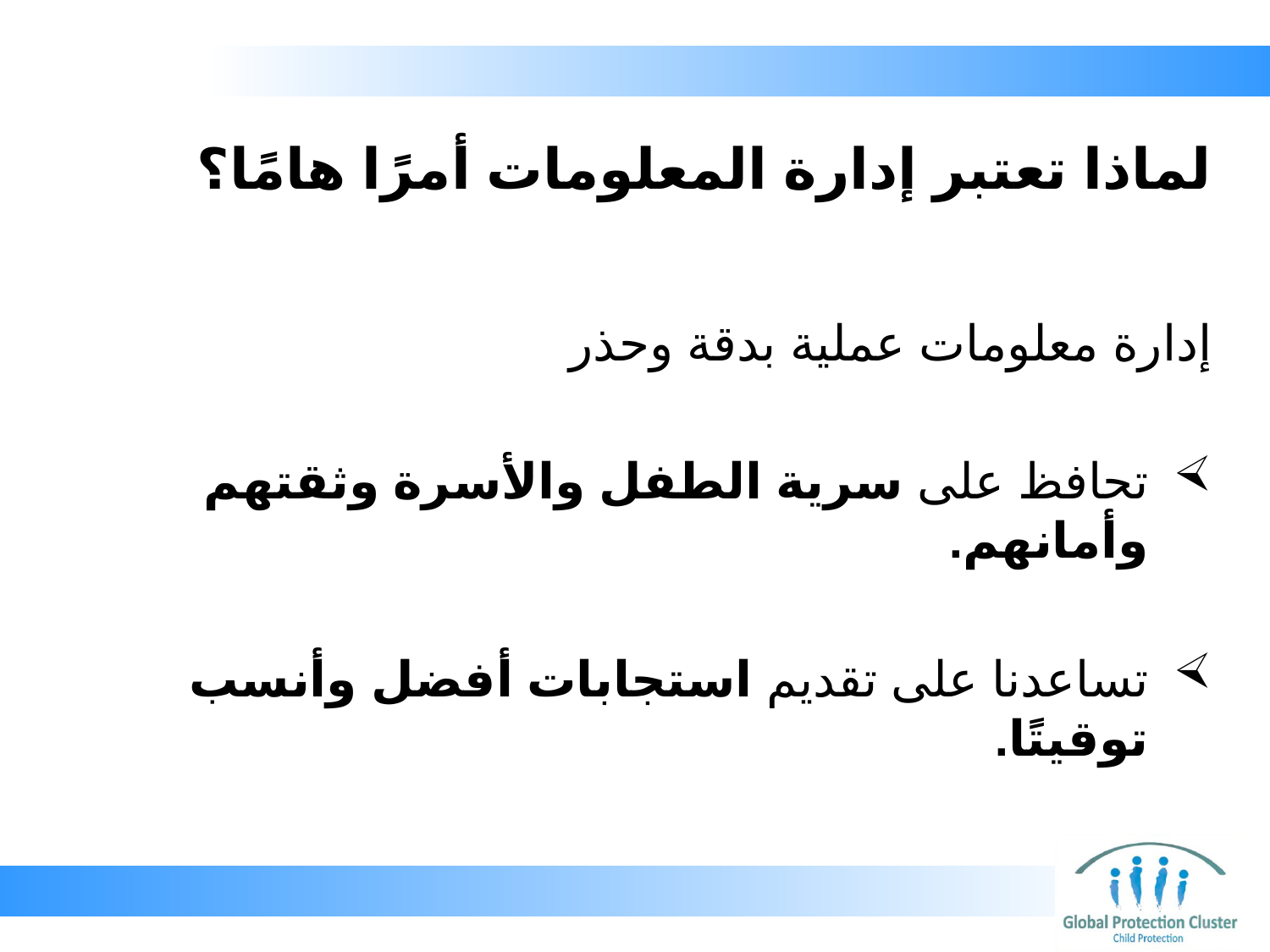

# لماذا تعتبر إدارة المعلومات أمرًا هامًا؟

إدارة معلومات عملية بدقة وحذر

تحافظ على سرية الطفل والأسرة وثقتهم وأمانهم.

تساعدنا على تقديم استجابات أفضل وأنسب توقيتًا.